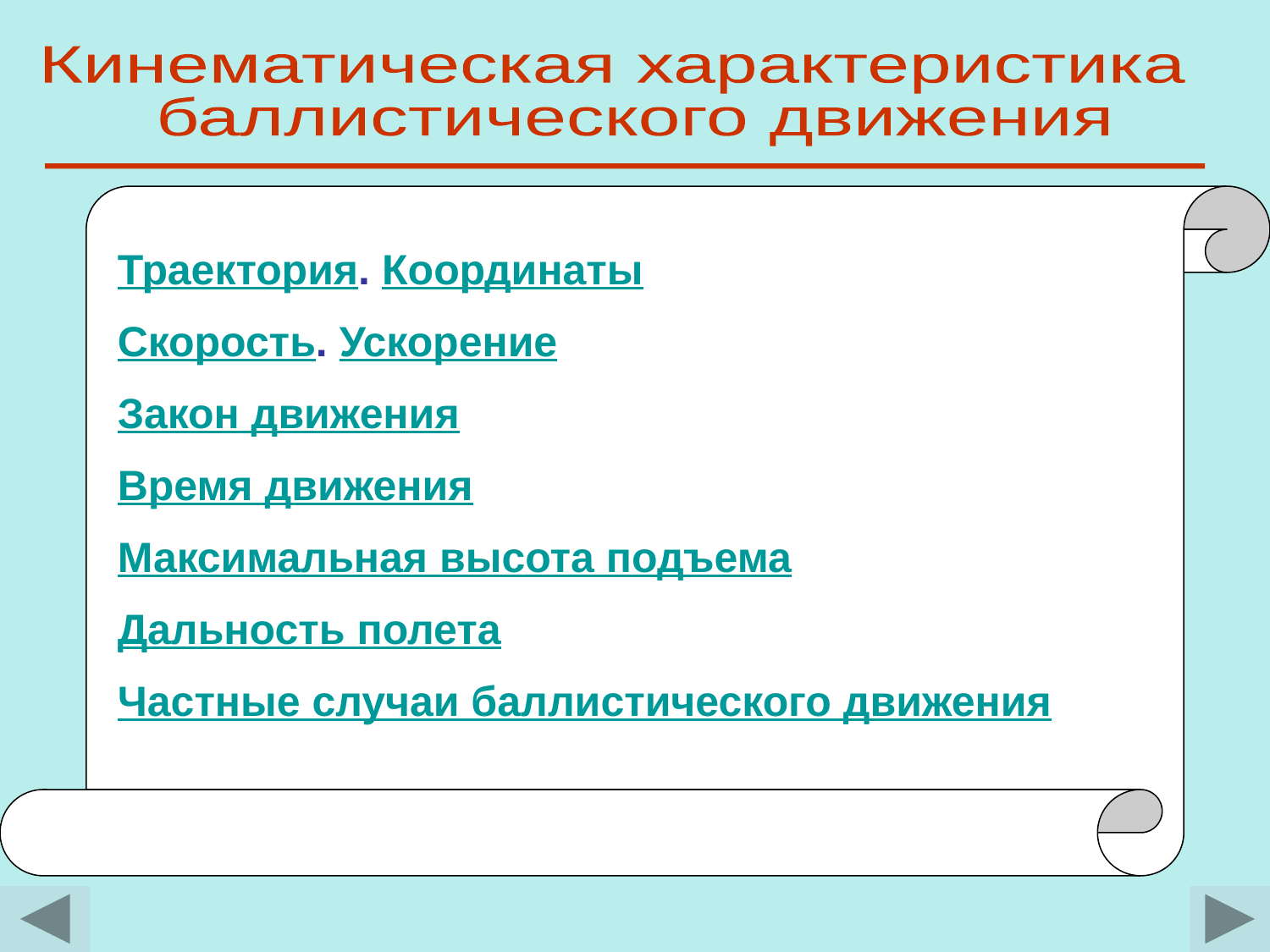

Кинематическая характеристика
 баллистического движения

Траектория. Координаты
Скорость. Ускорение
Закон движения
Время движения
Максимальная высота подъема
Дальность полета
Частные случаи баллистического движения